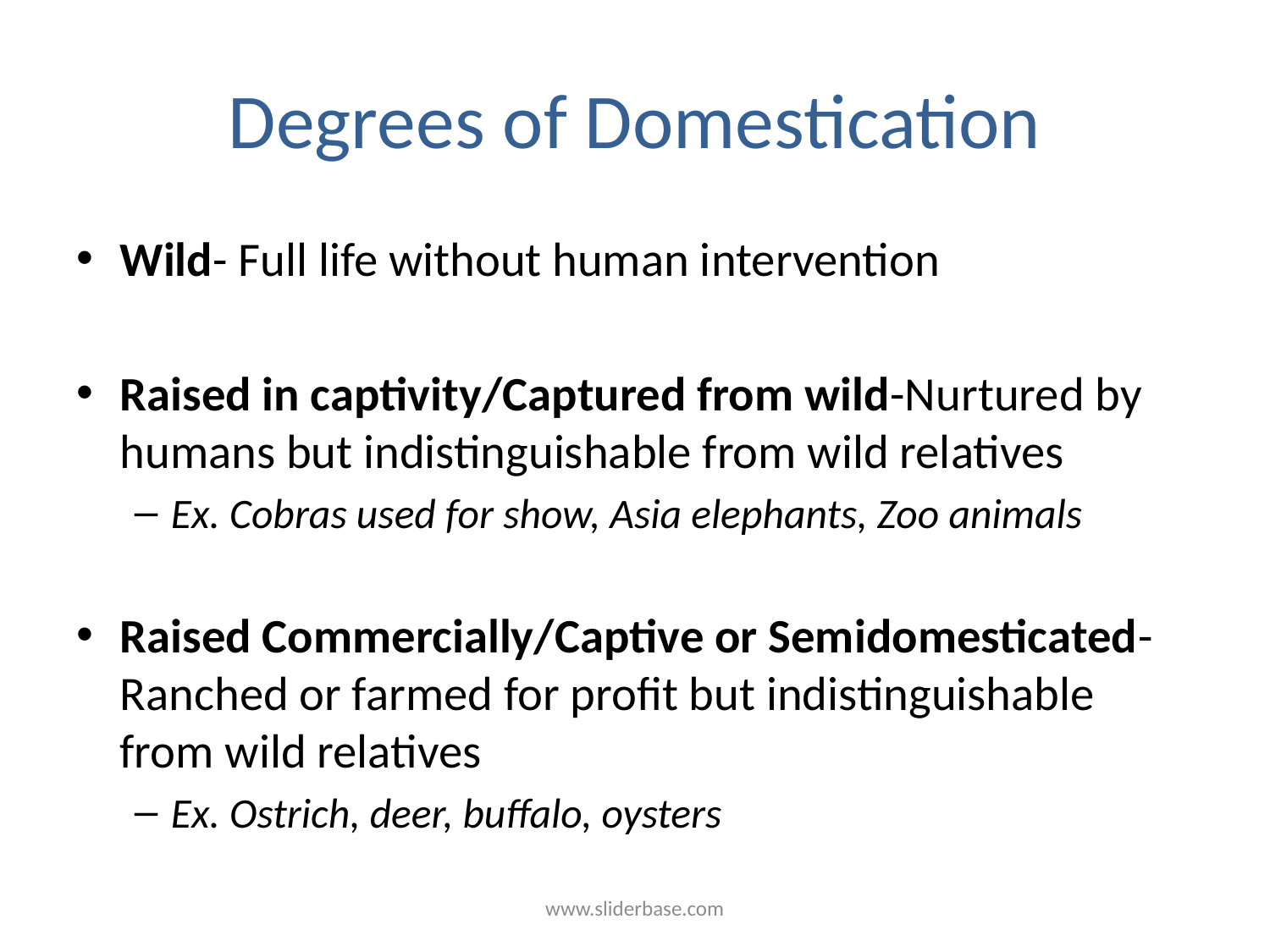

# Degrees of Domestication
Wild- Full life without human intervention

Raised in captivity/Captured from wild-Nurtured by humans but indistinguishable from wild relatives
Ex. Cobras used for show, Asia elephants, Zoo animals

Raised Commercially/Captive or Semidomesticated-Ranched or farmed for profit but indistinguishable from wild relatives
Ex. Ostrich, deer, buffalo, oysters

www.sliderbase.com